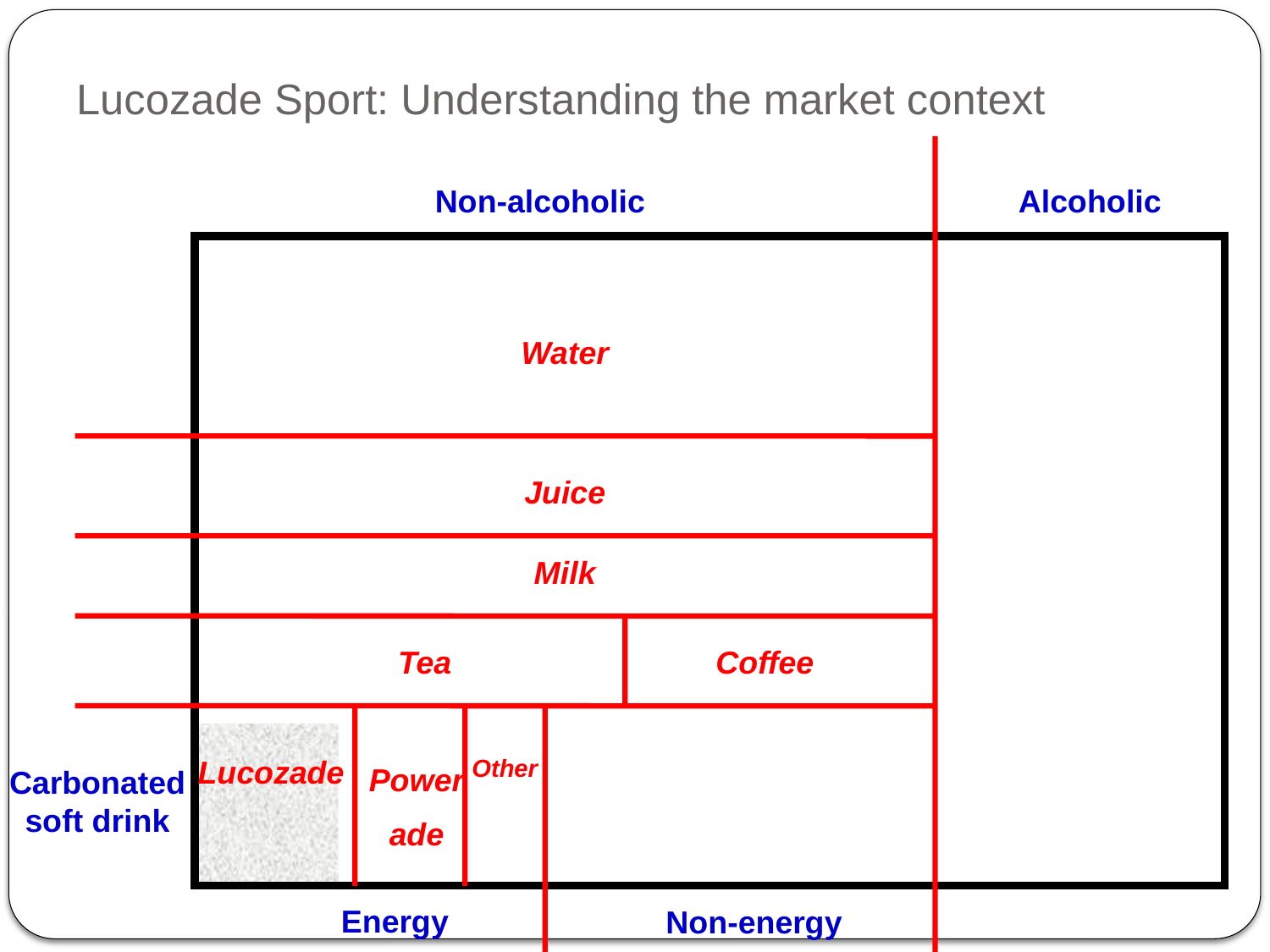

# Lucozade Sport: Understanding the market context

Non-alcoholic
Alcoholic

Water

Juice

Milk

Tea
Coffee

Lucozade
Other

Power
ade
Carbonated soft drink
Energy
Non-energy